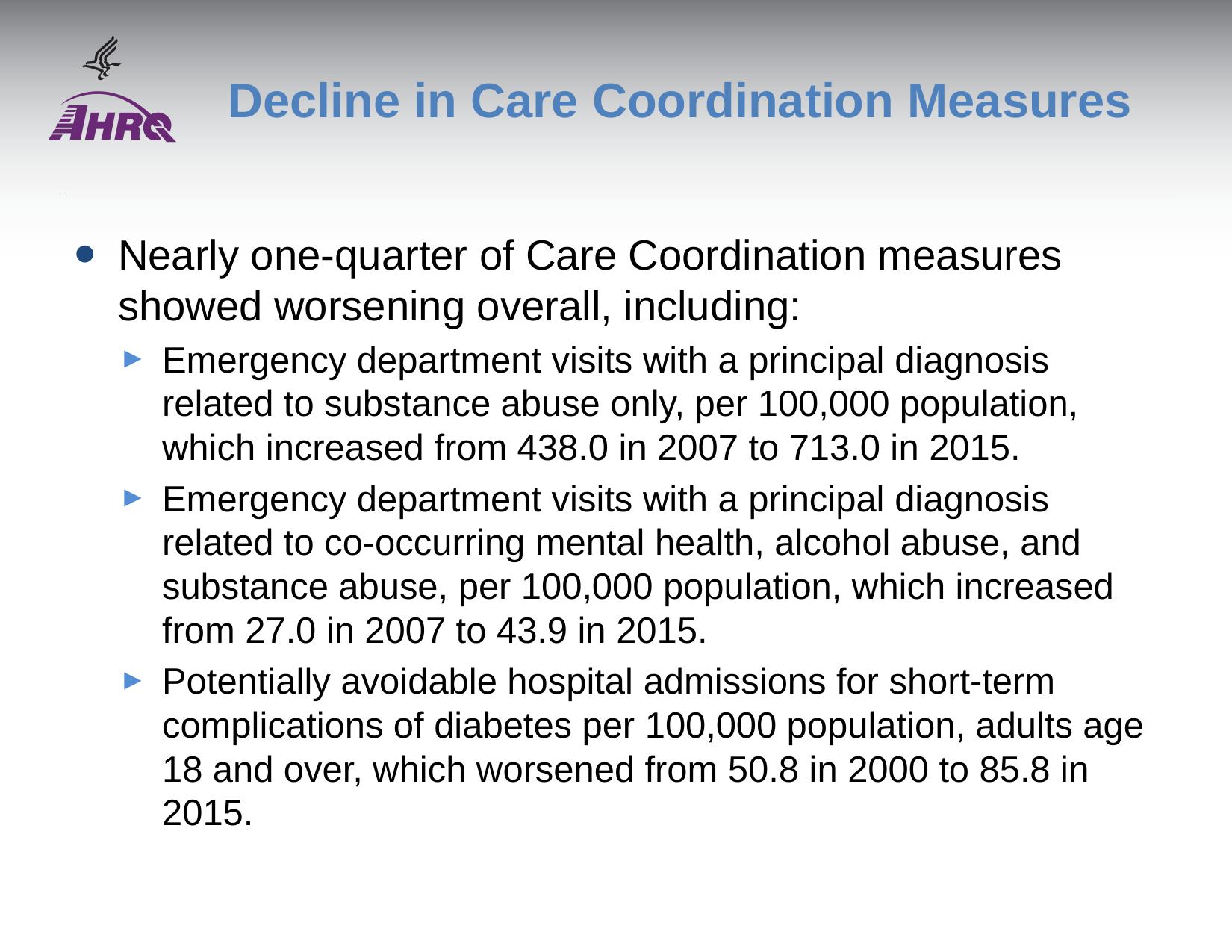

# Decline in Care Coordination Measures
Nearly one-quarter of Care Coordination measures showed worsening overall, including:
Emergency department visits with a principal diagnosis related to substance abuse only, per 100,000 population, which increased from 438.0 in 2007 to 713.0 in 2015.
Emergency department visits with a principal diagnosis related to co-occurring mental health, alcohol abuse, and substance abuse, per 100,000 population, which increased from 27.0 in 2007 to 43.9 in 2015.
Potentially avoidable hospital admissions for short-term complications of diabetes per 100,000 population, adults age 18 and over, which worsened from 50.8 in 2000 to 85.8 in 2015.